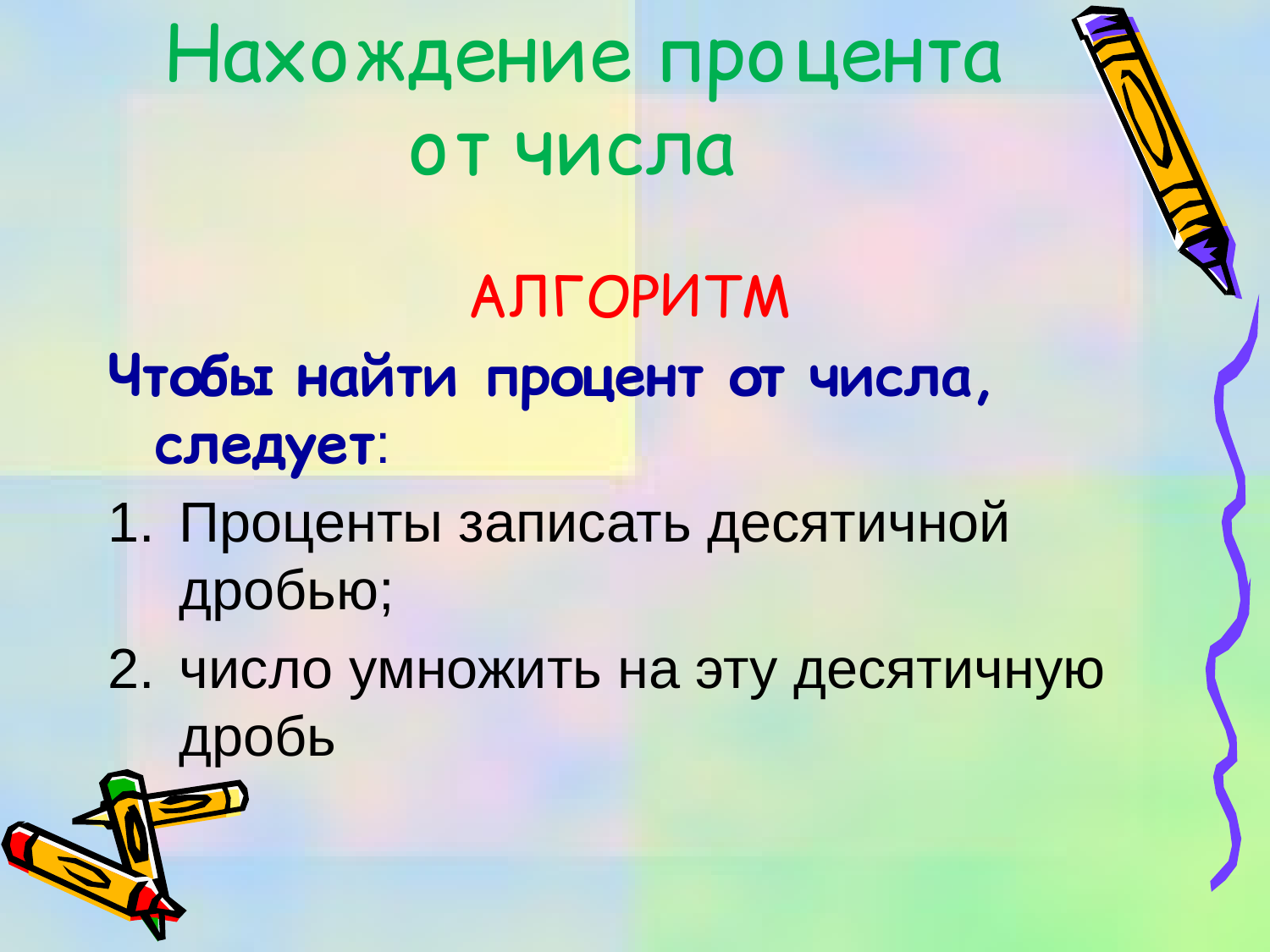

# Нахождение процента от числа
АЛГОРИТМ
Чтобы найти процент от числа, следует:
Проценты записать десятичной дробью;
число умножить на эту десятичную дробь